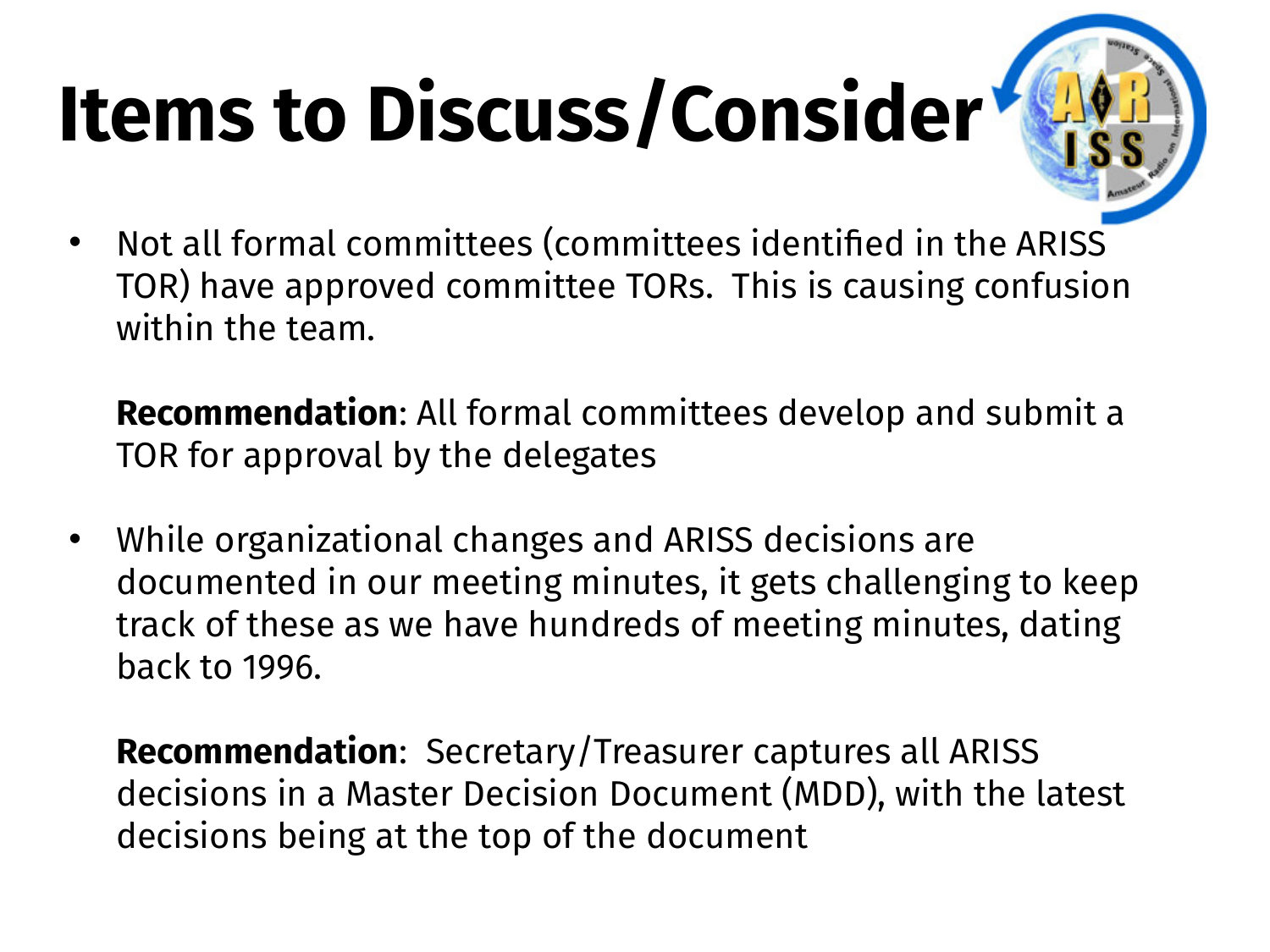

# Items to Discuss/Consider
Not all formal committees (committees identified in the ARISS TOR) have approved committee TORs.  This is causing confusion within the team.

Recommendation: All formal committees develop and submit a TOR for approval by the delegates

While organizational changes and ARISS decisions are documented in our meeting minutes, it gets challenging to keep track of these as we have hundreds of meeting minutes, dating back to 1996.

Recommendation:  Secretary/Treasurer captures all ARISS decisions in a Master Decision Document (MDD), with the latest decisions being at the top of the document